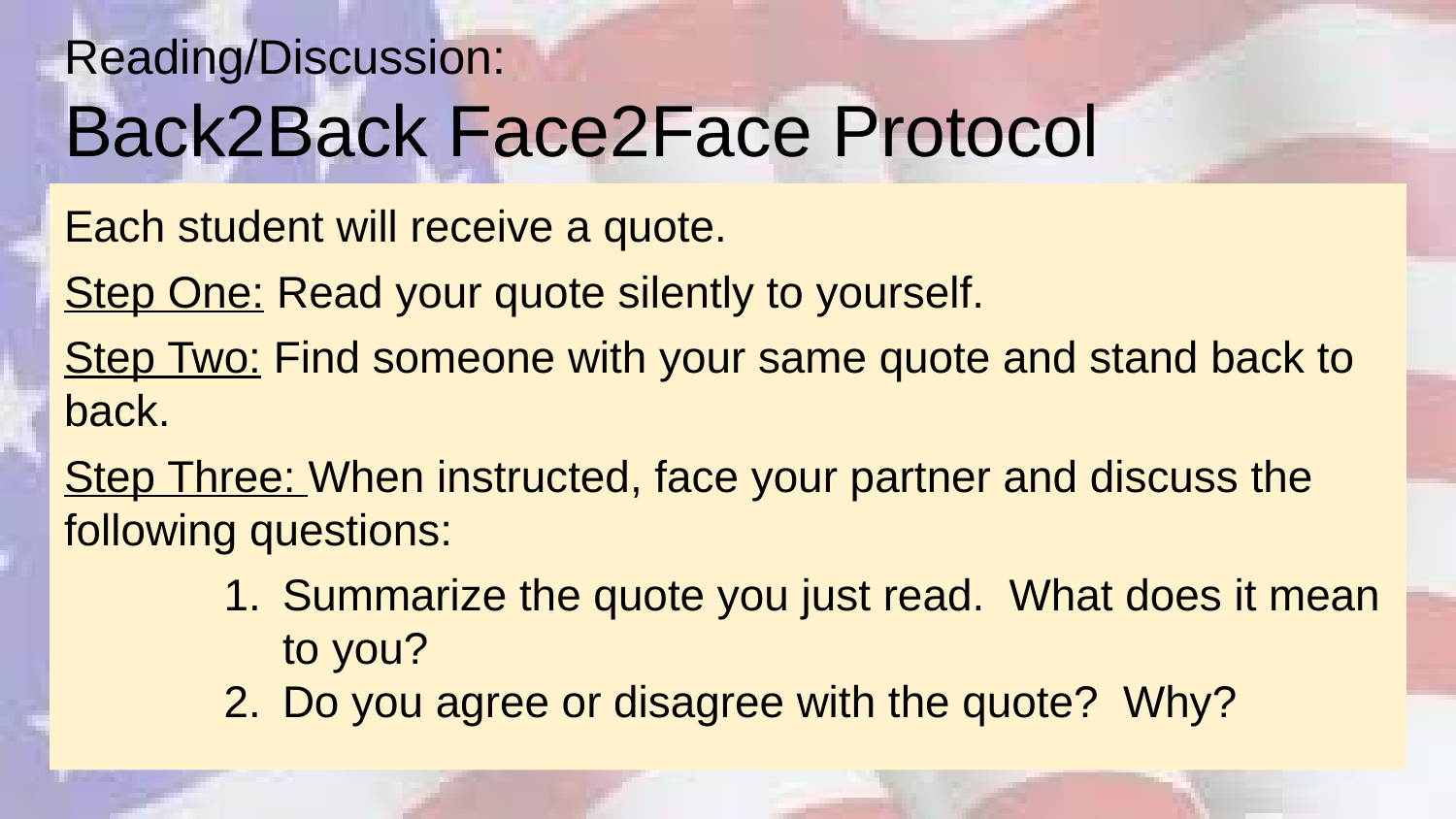

# Reading/Discussion:
Back2Back Face2Face Protocol
Each student will receive a quote.
Step One: Read your quote silently to yourself.
Step Two: Find someone with your same quote and stand back to back.
Step Three: When instructed, face your partner and discuss the following questions:
Summarize the quote you just read.  What does it mean to you?
Do you agree or disagree with the quote?  Why?